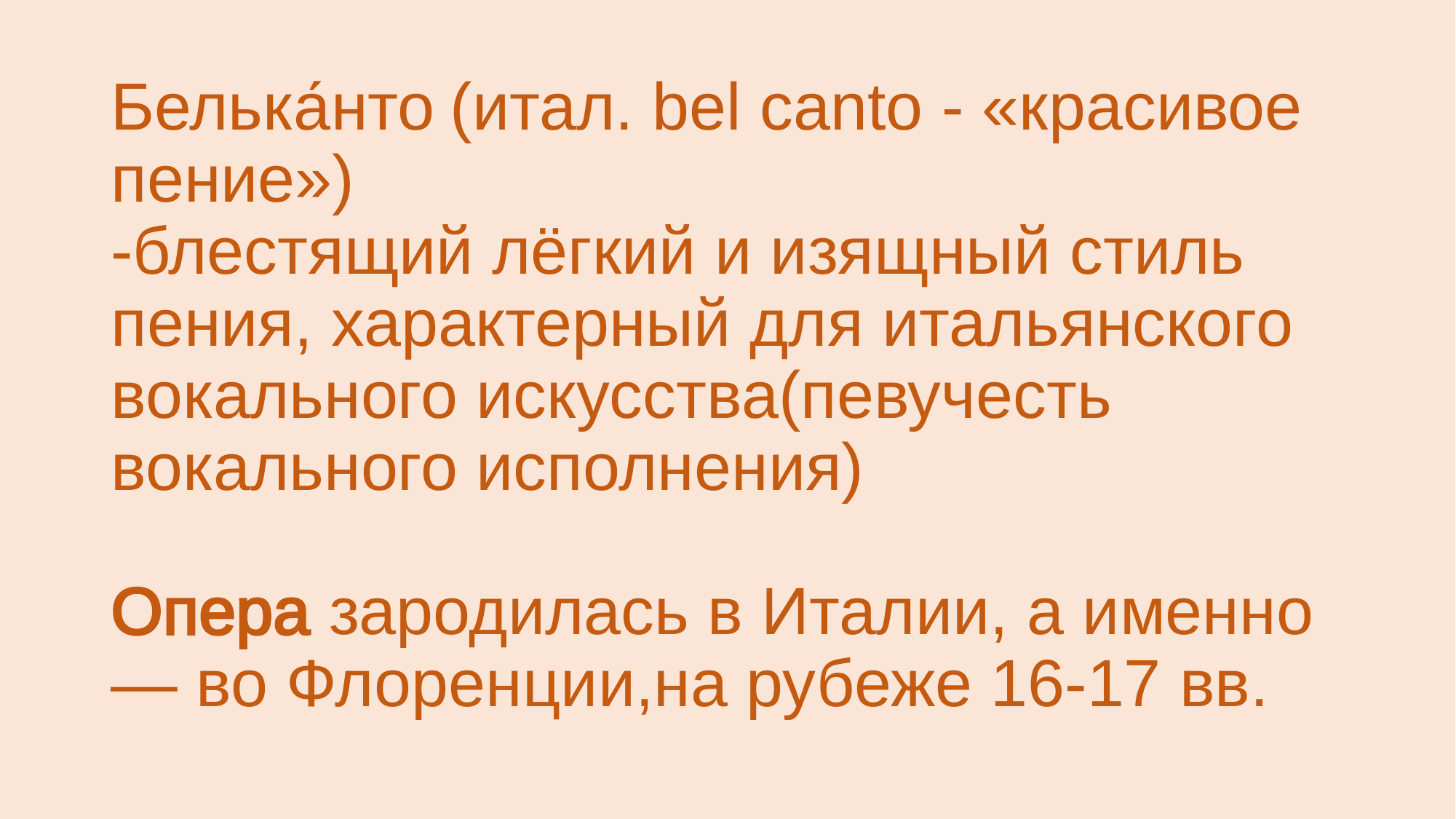

# Белька́нто (итал. bel canto - «красивое пение») -блестящий лёгкий и изящный стиль пения, характерный для итальянского вокального искусства(певучесть вокального исполнения) Опера зародилась в Италии, а именно — во Флоренции,на рубеже 16-17 вв.